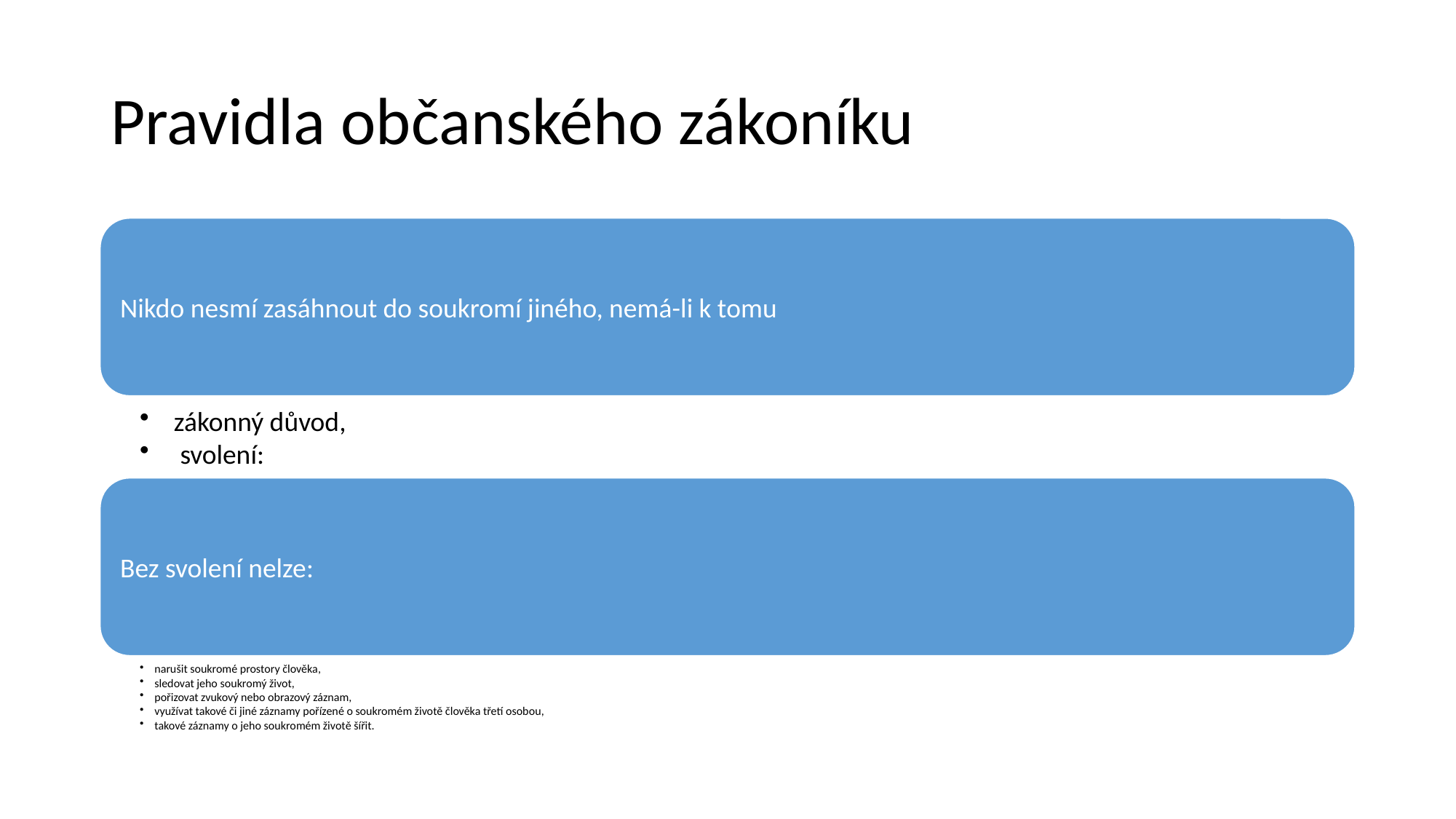

# Pravidla občanského zákoníku
Nikdo nesmí zasáhnout do soukromí jiného, nemá-li k tomu
Bez svolení nelze:
narušit soukromé prostory člověka,
sledovat jeho soukromý život,
pořizovat zvukový nebo obrazový záznam,
využívat takové či jiné záznamy pořízené o soukromém životě člověka třetí osobou,
takové záznamy o jeho soukromém životě šířit.
zákonný důvod,
 svolení: